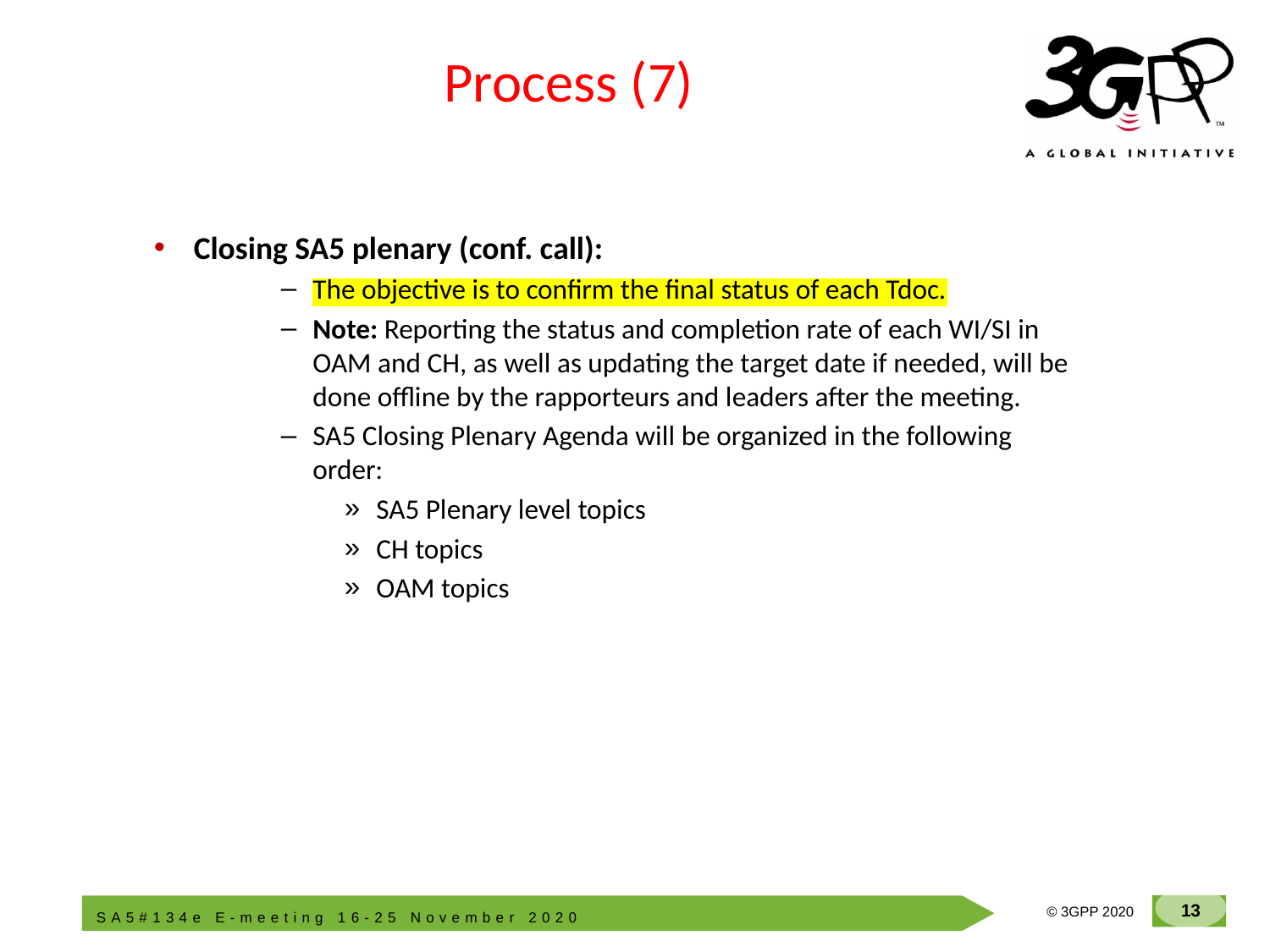

# Process (7)
Closing SA5 plenary (conf. call):
The objective is to confirm the final status of each Tdoc.
Note: Reporting the status and completion rate of each WI/SI in OAM and CH, as well as updating the target date if needed, will be done offline by the rapporteurs and leaders after the meeting.
SA5 Closing Plenary Agenda will be organized in the following order:
SA5 Plenary level topics
CH topics
OAM topics